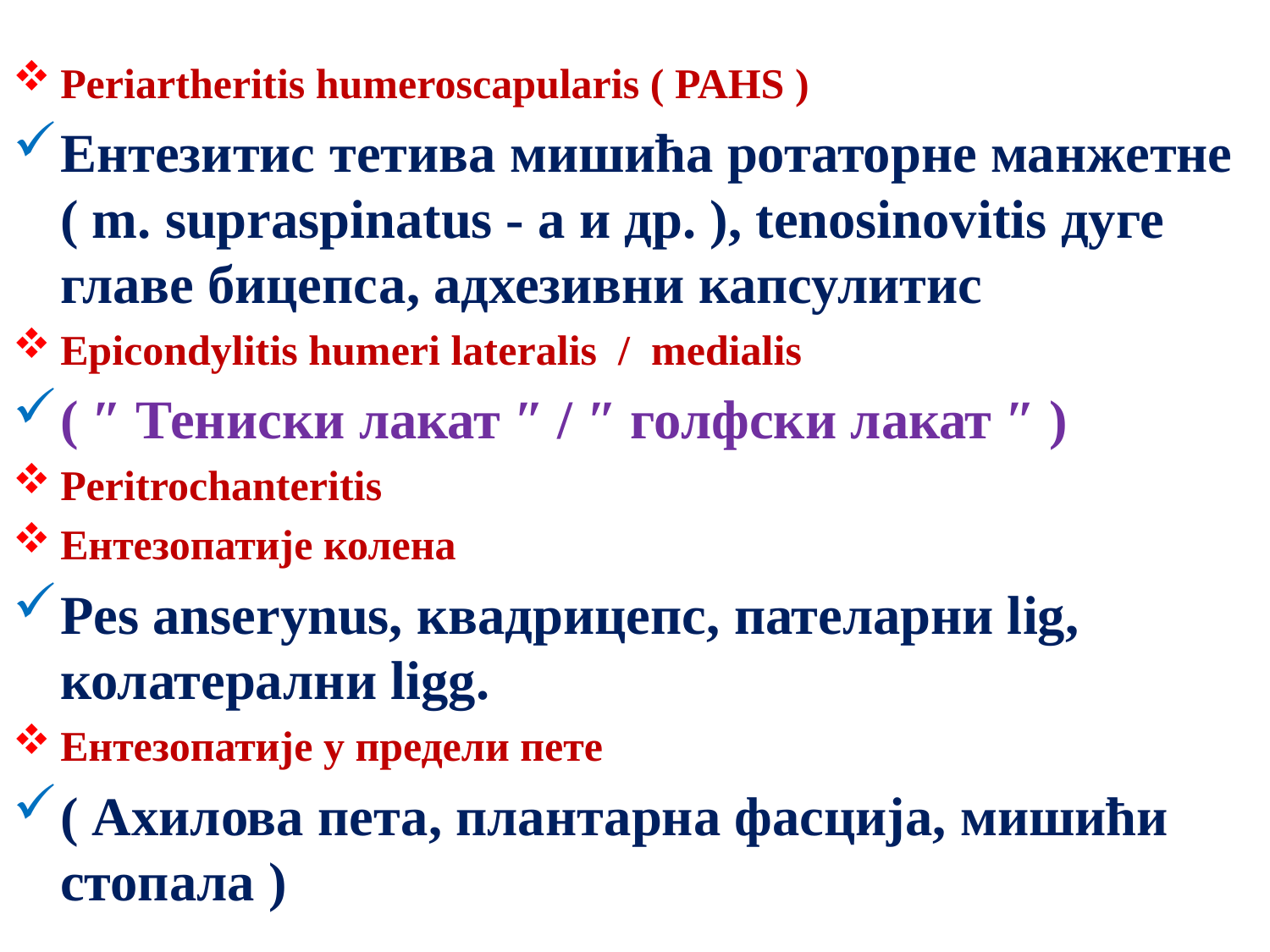

Periartheritis humeroscapularis ( PAHS )
Ентезитис тетива мишића ротаторне манжетне ( m. supraspinatus - а и др. ), tenosinovitis дуге главе бицепса, адхезивни капсулитис
Epicondylitis humeri lateralis  /  medialis
( ″ Тениски лакат ″ / ″ голфски лакат ″ )
Peritrochanteritis
Ентезопатије колена
Pes anserynus, квадрицепс, пателарни lig, колатерални ligg.
Ентезопатије у предели пете
( Ахилова пета, плантарна фасција, мишићи стопала )